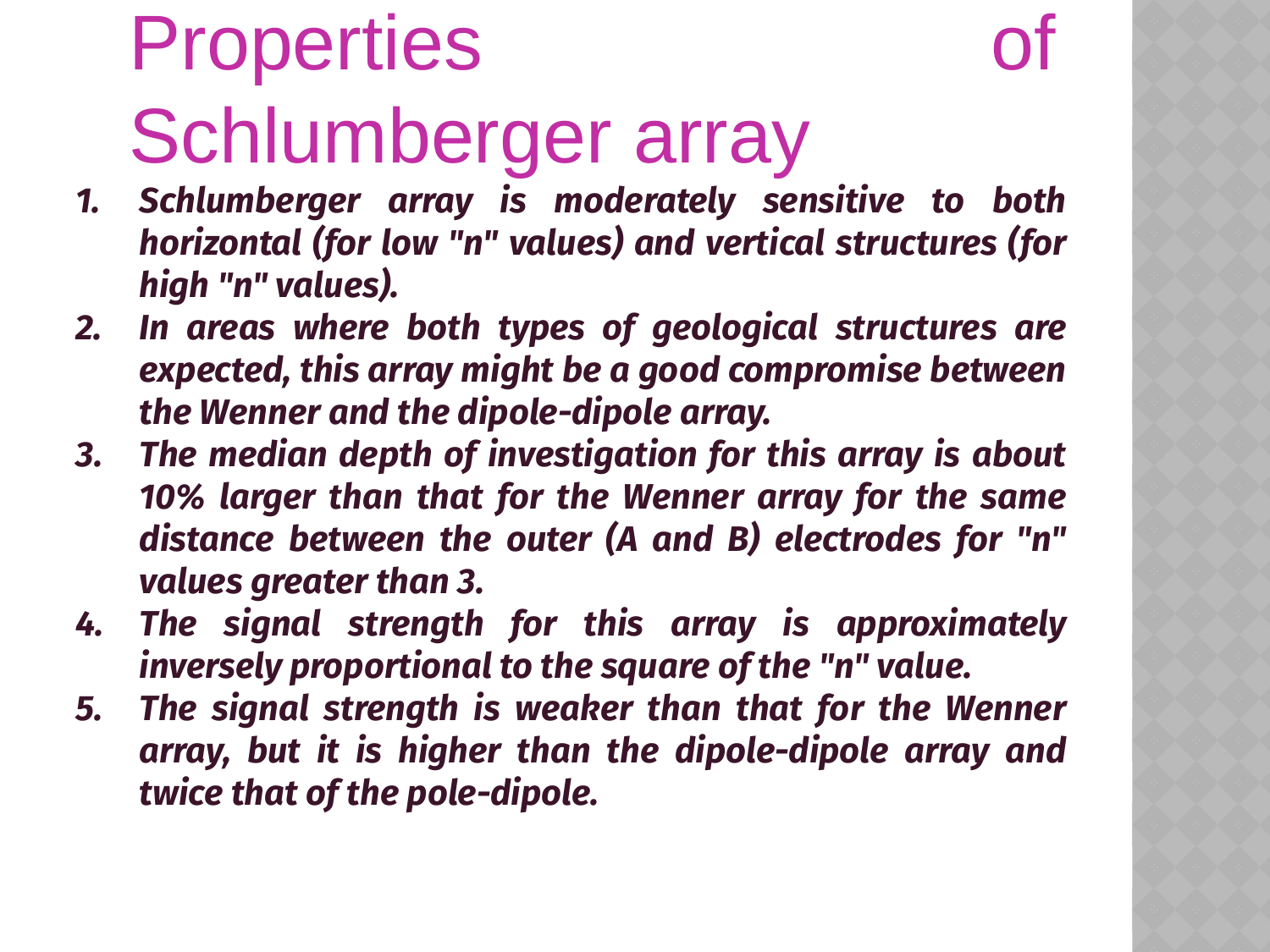

Properties of Schlumberger array
Schlumberger array is moderately sensitive to both horizontal (for low "n" values) and vertical structures (for high "n" values).
In areas where both types of geological structures are expected, this array might be a good compromise between the Wenner and the dipole-dipole array.
The median depth of investigation for this array is about 10% larger than that for the Wenner array for the same distance between the outer (A and B) electrodes for "n" values greater than 3.
The signal strength for this array is approximately inversely proportional to the square of the "n" value.
The signal strength is weaker than that for the Wenner array, but it is higher than the dipole-dipole array and twice that of the pole-dipole.